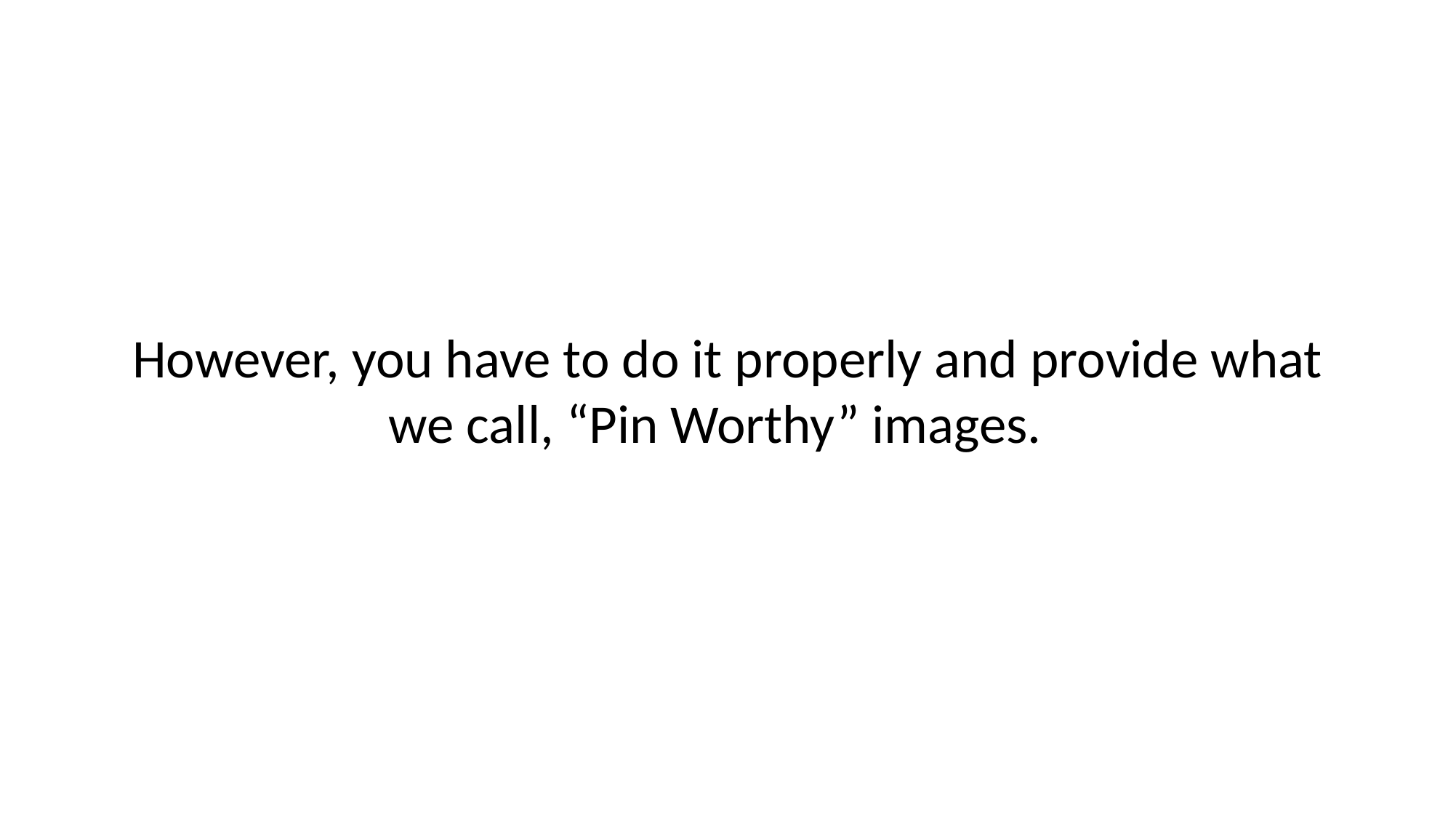

# However, you have to do it properly and provide what we call, “Pin Worthy” images.